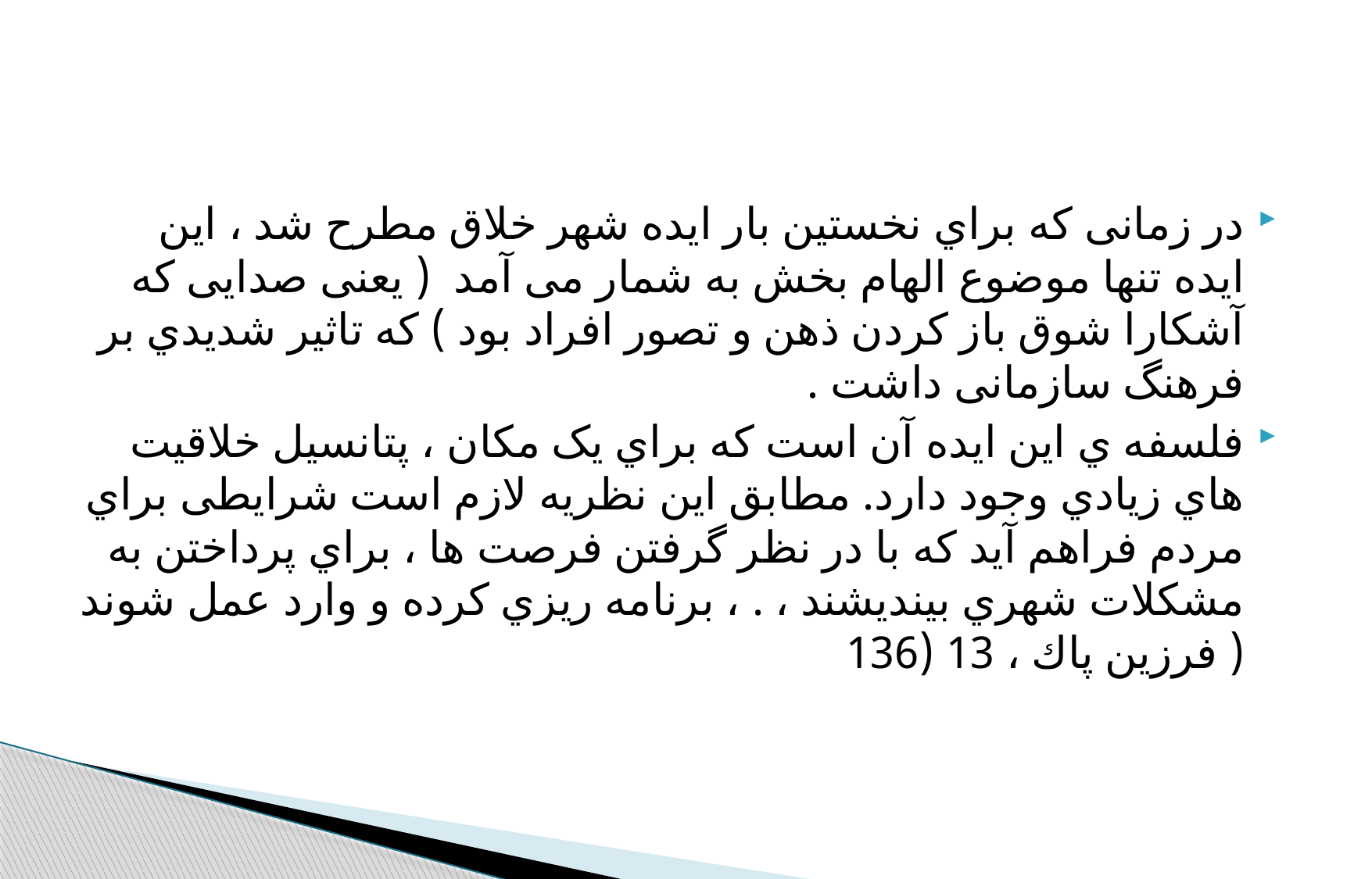

#
در زمانی که براي نخستین بار ایده شهر خلاق مطرح شد ، این ایده تنها موضوع الهام بخش به شمار می آمد  ( یعنی صدایی که آشکارا شوق باز کردن ذهن و تصور افراد بود ) که تاثیر شدیدي بر فرهنگ سازمانی داشت .
فلسفه ي این ایده آن است که براي یک مکان ، پتانسیل خلاقیت هاي زیادي وجود دارد. مطابق این نظریه لازم است شرایطی براي مردم فراهم آید که با در نظر گرفتن فرصت ها ، براي پرداختن به مشکلات شهري بیندیشند ، . ، برنامه ریزي کرده و وارد عمل شوند ( فرزین پاك ، 13 (136